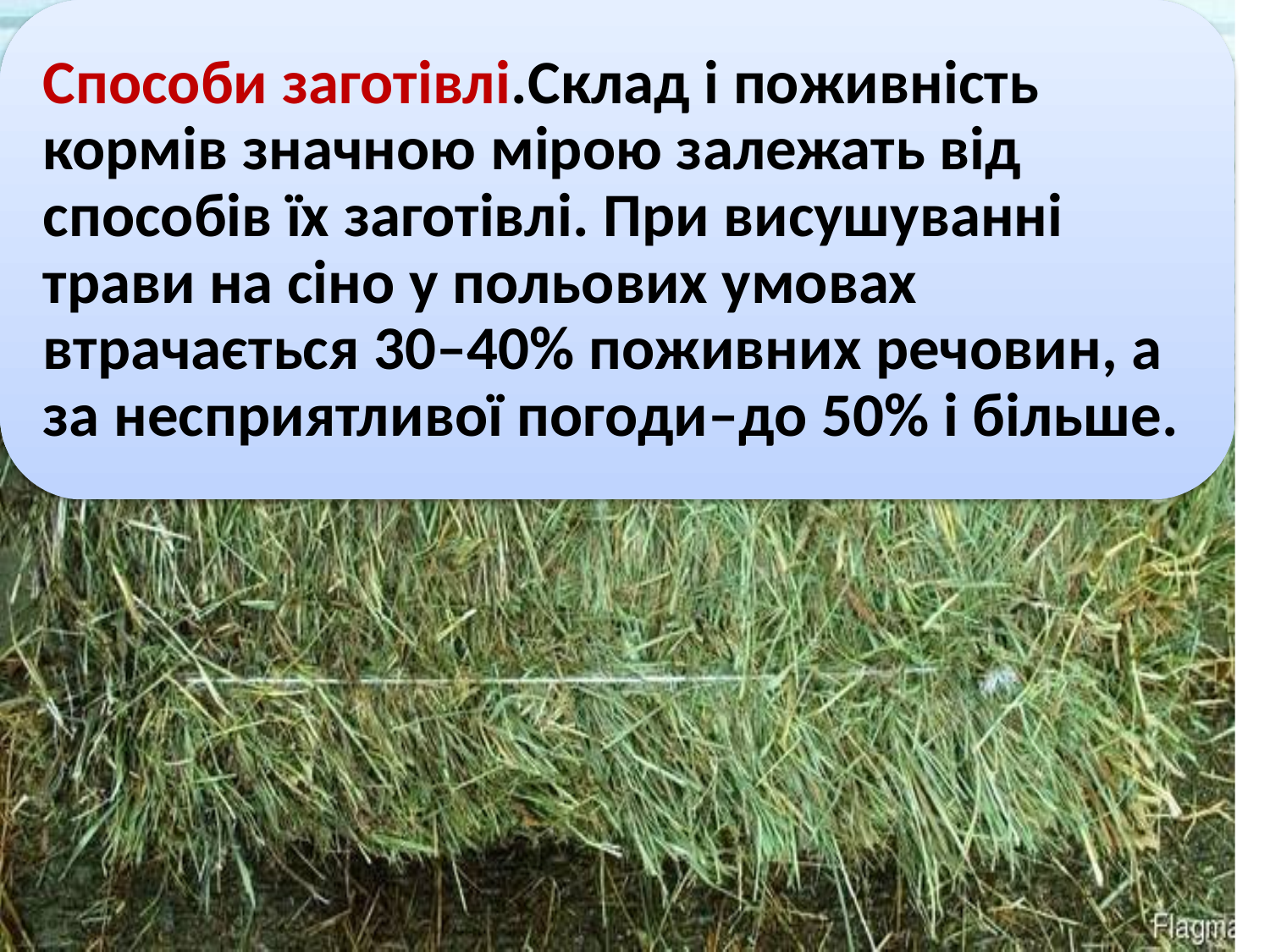

Способи заготівлі.Склад і поживність кормів значною мірою залежать від способів їх заготівлі. При висушуванні трави на сіно у польових умовах втрачається 30–40% поживних речовин, а за несприятливої погоди–до 50% і більше.